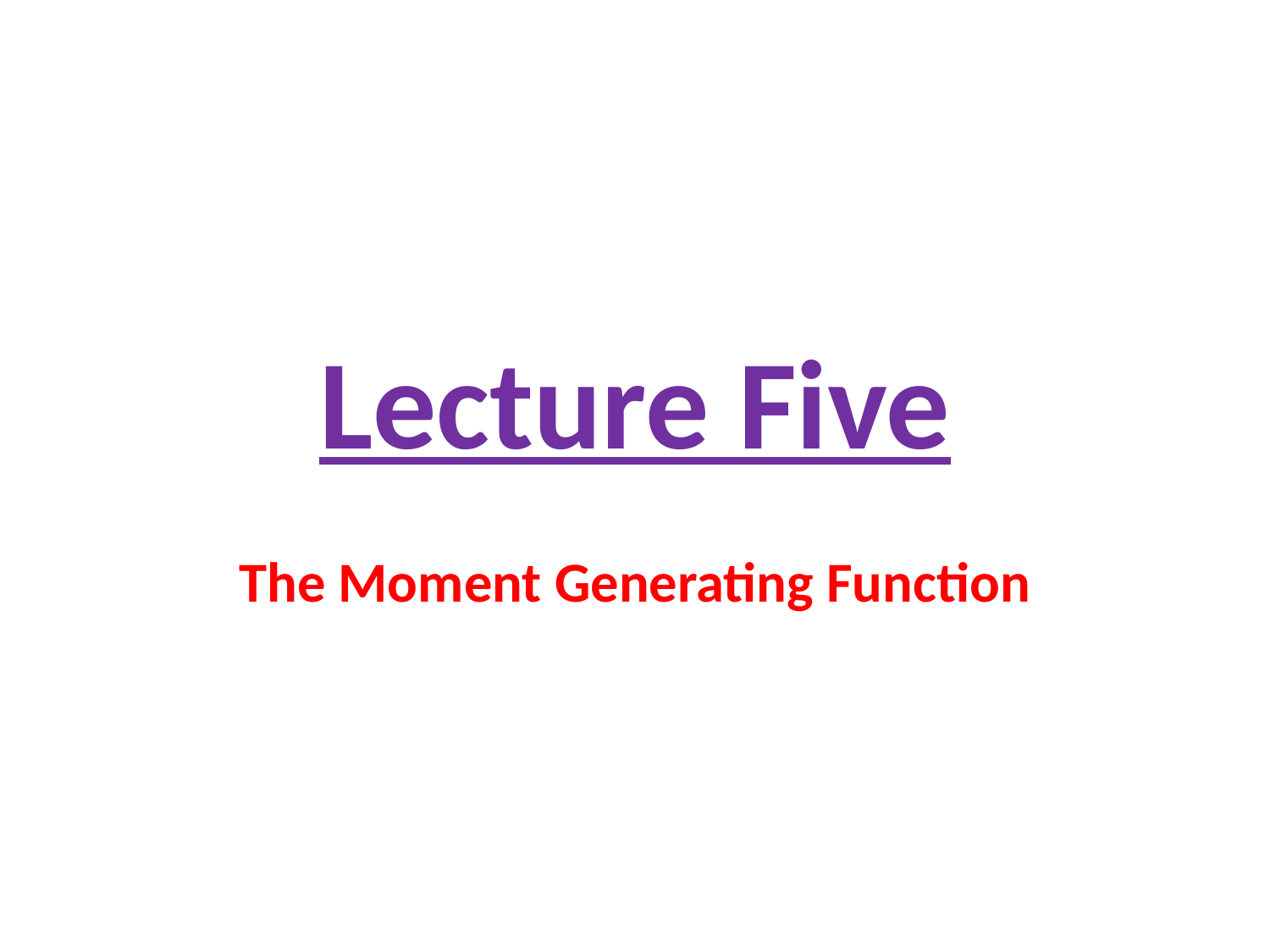

# Lecture Five
The Moment Generating Function